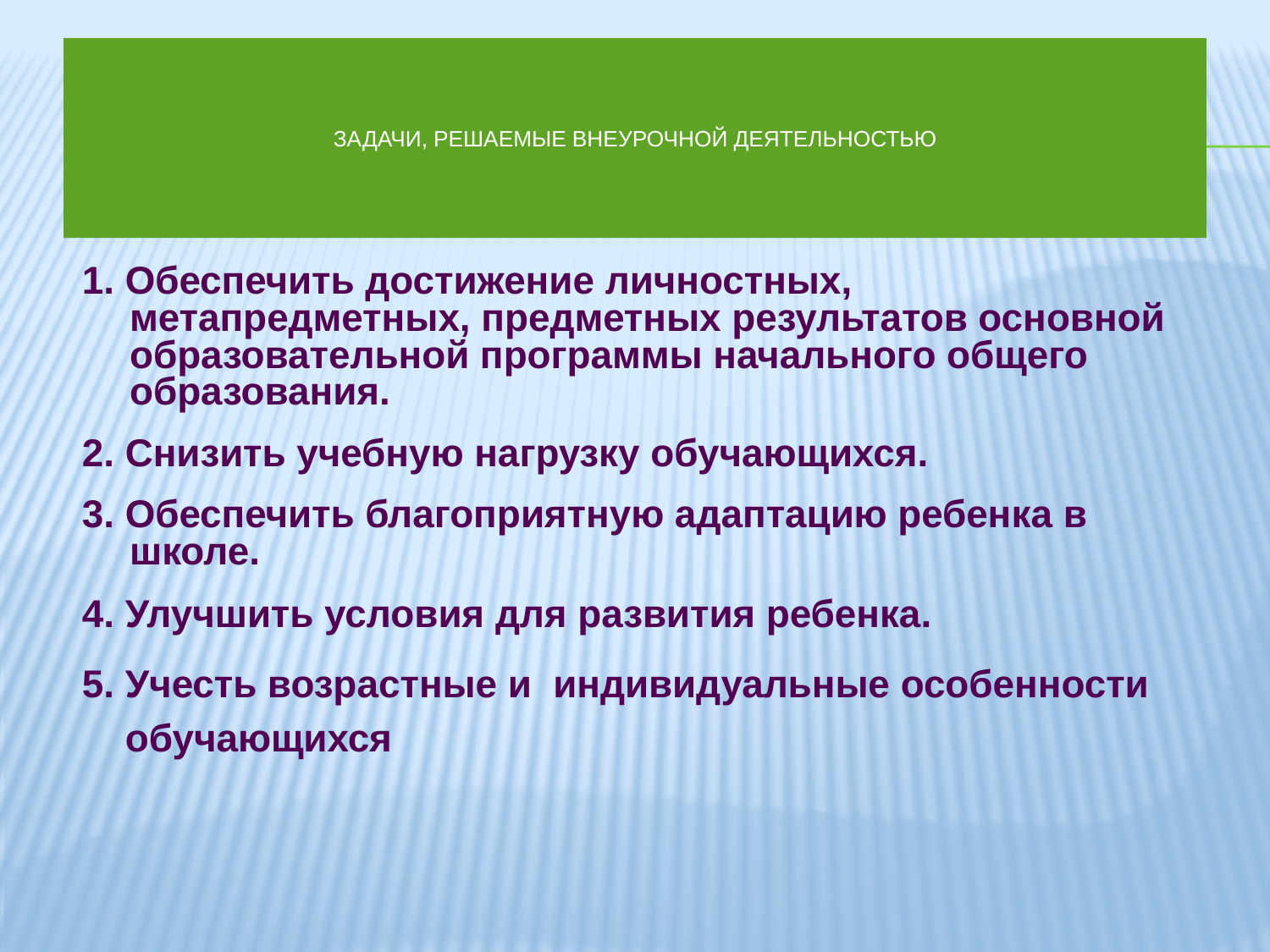

# Задачи, решаемые внеурочной деятельностью
1. Обеспечить достижение личностных, метапредметных, предметных результатов основной образовательной программы начального общего образования.

2. Снизить учебную нагрузку обучающихся.

3. Обеспечить благоприятную адаптацию ребенка в школе.

4. Улучшить условия для развития ребенка.

5. Учесть возрастные и  индивидуальные особенности
    обучающихся